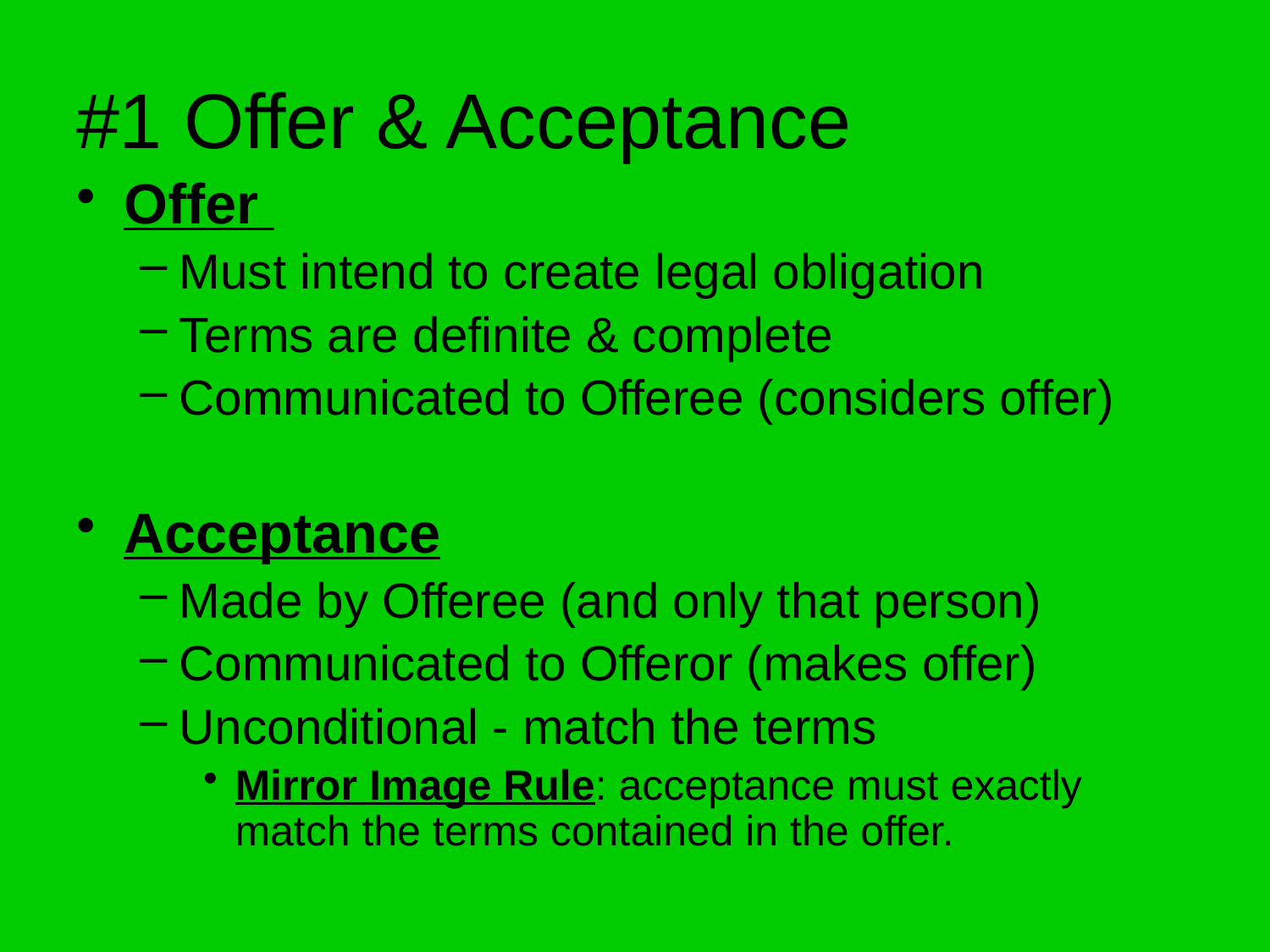

# #1 Offer & Acceptance
Offer
Must intend to create legal obligation
Terms are definite & complete
Communicated to Offeree (considers offer)

Acceptance
Made by Offeree (and only that person)
Communicated to Offeror (makes offer)
Unconditional - match the terms
Mirror Image Rule: acceptance must exactly match the terms contained in the offer.